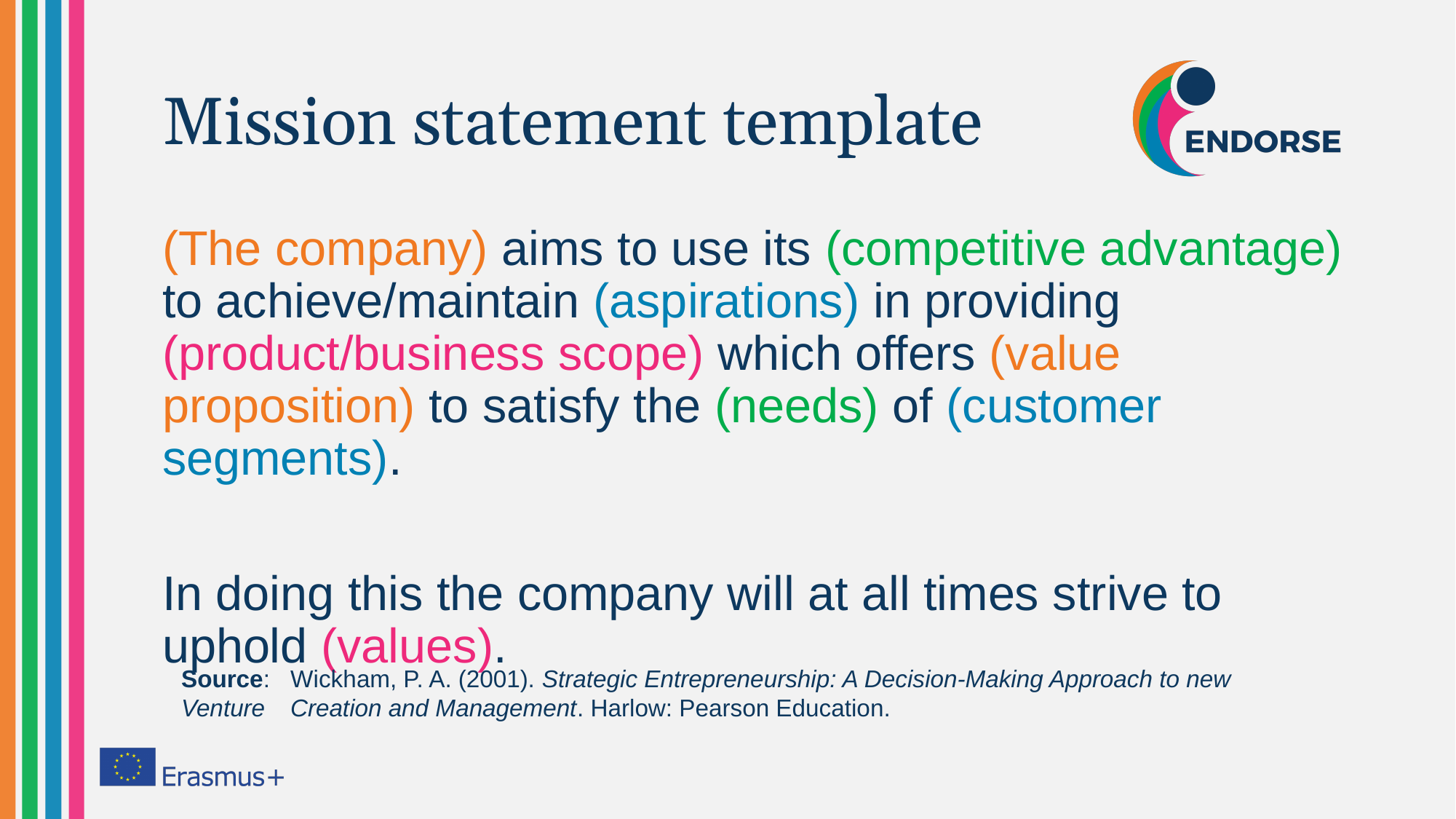

# Mission statement template
(The company) aims to use its (competitive advantage) to achieve/maintain (aspirations) in providing (product/business scope) which offers (value proposition) to satisfy the (needs) of (customer segments).

In doing this the company will at all times strive to uphold (values).
Source: 	Wickham, P. A. (2001). Strategic Entrepreneurship: A Decision-Making Approach to new Venture 	Creation and Management. Harlow: Pearson Education.